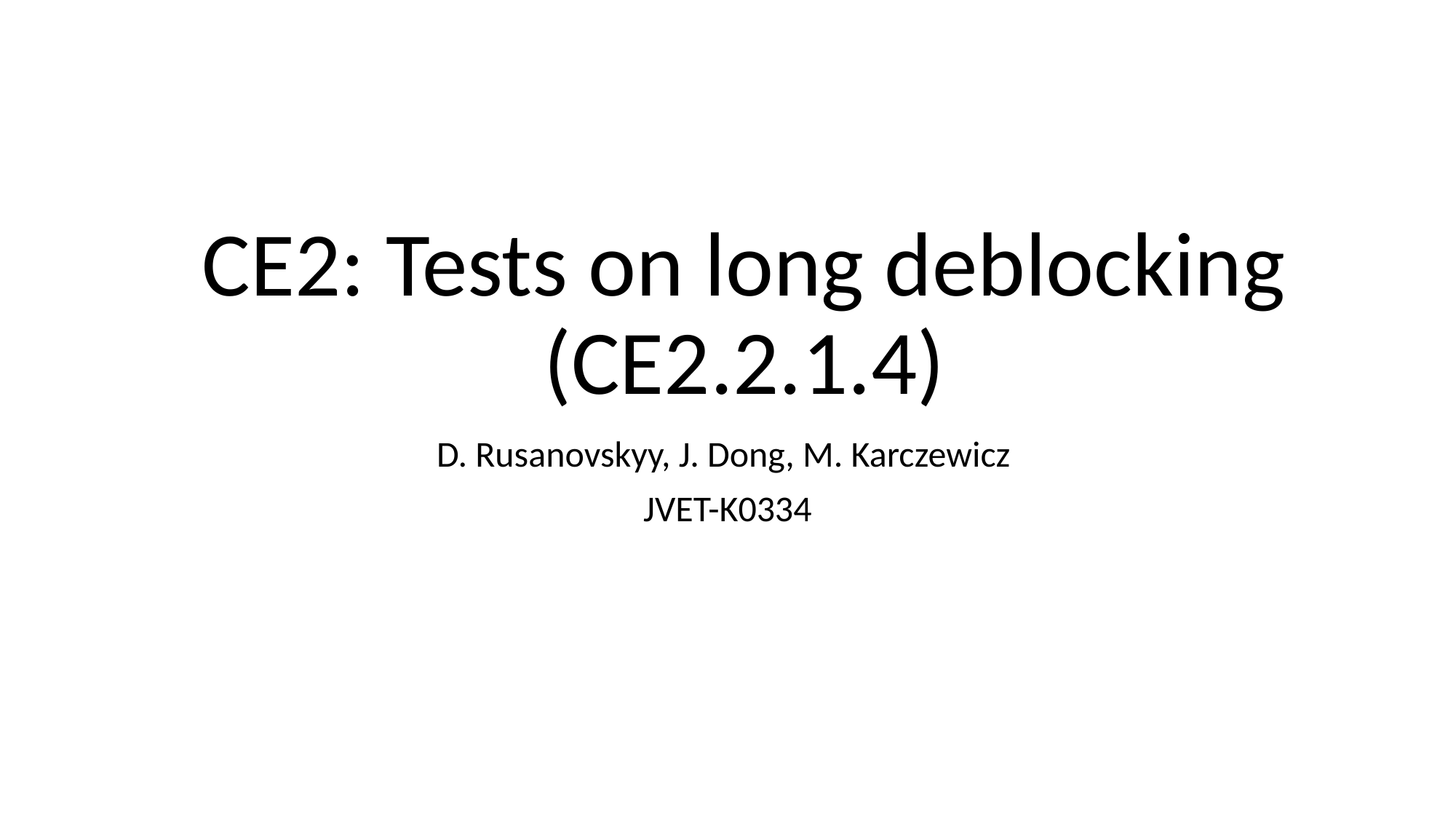

# CE2: Tests on long deblocking (CE2.2.1.4)
D. Rusanovskyy, J. Dong, M. Karczewicz
JVET-K0334